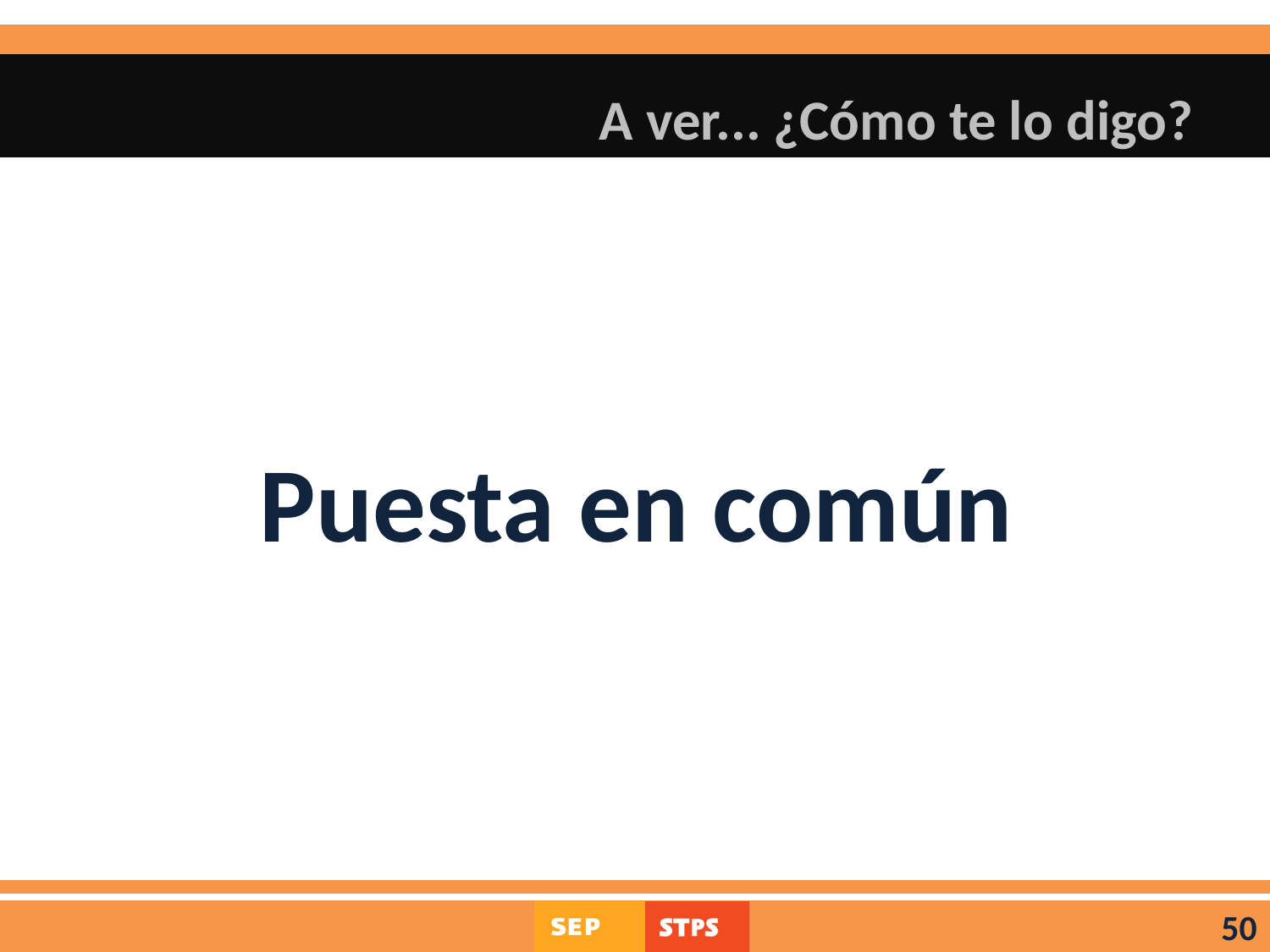

# A ver... ¿Cómo te lo digo?
Puesta en común

50